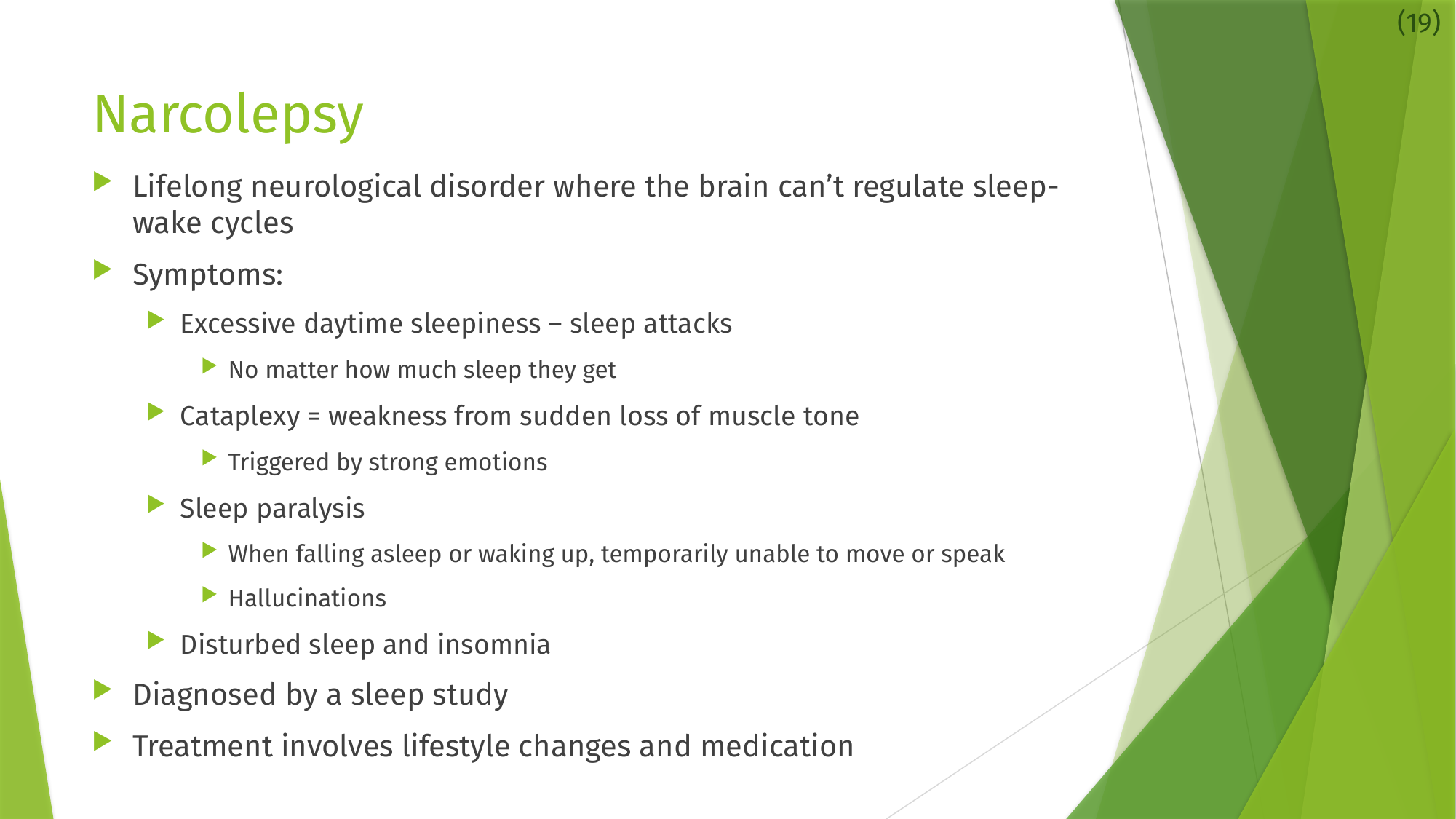

(19)
# Narcolepsy
Lifelong neurological disorder where the brain can’t regulate sleep-wake cycles
Symptoms:
Excessive daytime sleepiness – sleep attacks
No matter how much sleep they get
Cataplexy = weakness from sudden loss of muscle tone
Triggered by strong emotions
Sleep paralysis
When falling asleep or waking up, temporarily unable to move or speak
Hallucinations
Disturbed sleep and insomnia
Diagnosed by a sleep study
Treatment involves lifestyle changes and medication